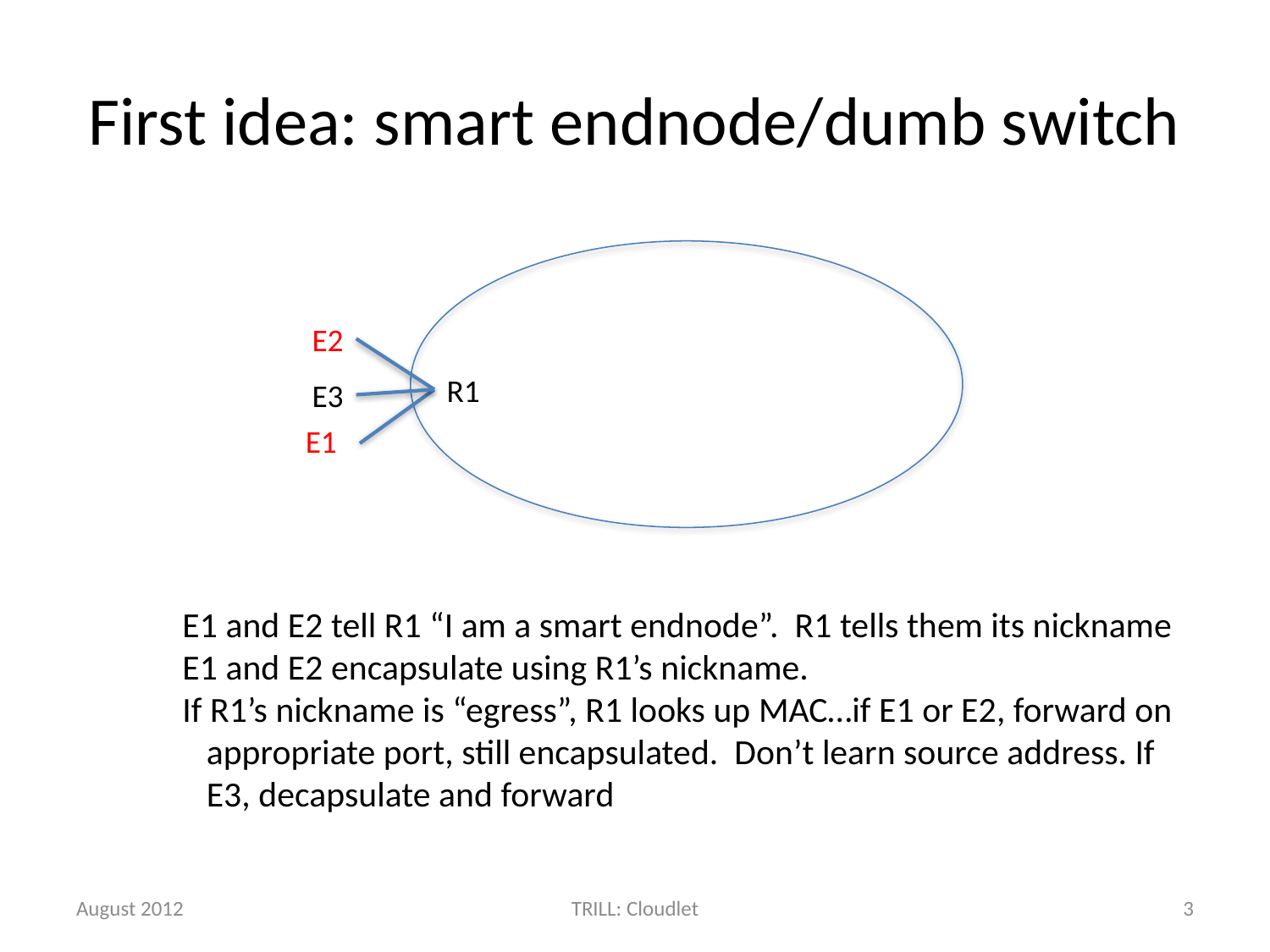

# First idea: smart endnode/dumb switch

E2
R1
E3
E1
E1 and E2 tell R1 “I am a smart endnode”.  R1 tells them its nickname
E1 and E2 encapsulate using R1’s nickname.
If R1’s nickname is “egress”, R1 looks up MAC…if E1 or E2, forward on
   appropriate port, still encapsulated.  Don’t learn source address. If
   E3, decapsulate and forward
August 2012
TRILL: Cloudlet
3